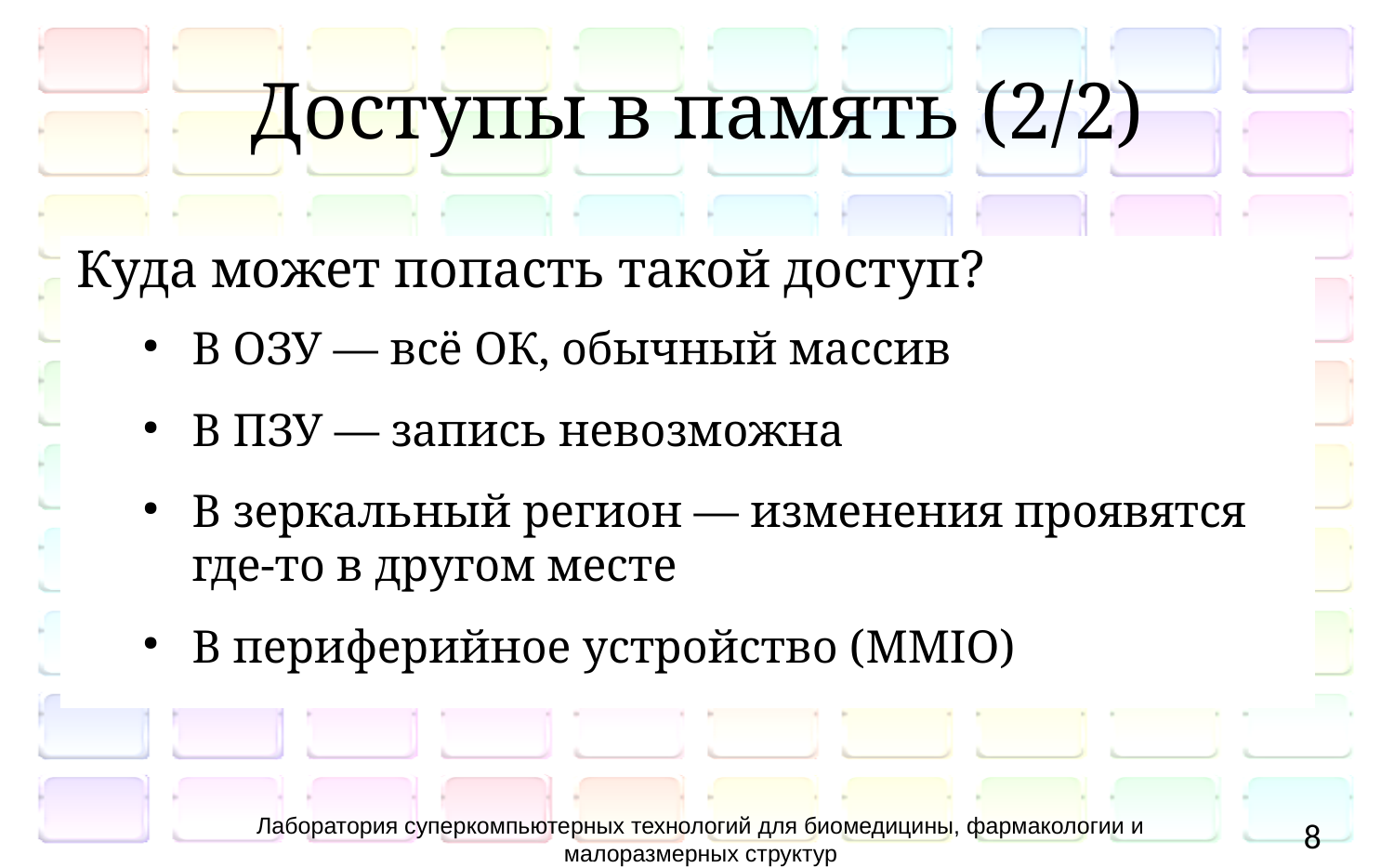

# Доступы в память (2/2)
Куда может попасть такой доступ?
В ОЗУ — всё ОК, обычный массив
В ПЗУ — запись невозможна
В зеркальный регион — изменения проявятся где-то в другом месте
В периферийное устройство (MMIO)
Лаборатория суперкомпьютерных технологий для биомедицины, фармакологии и малоразмерных структур
8